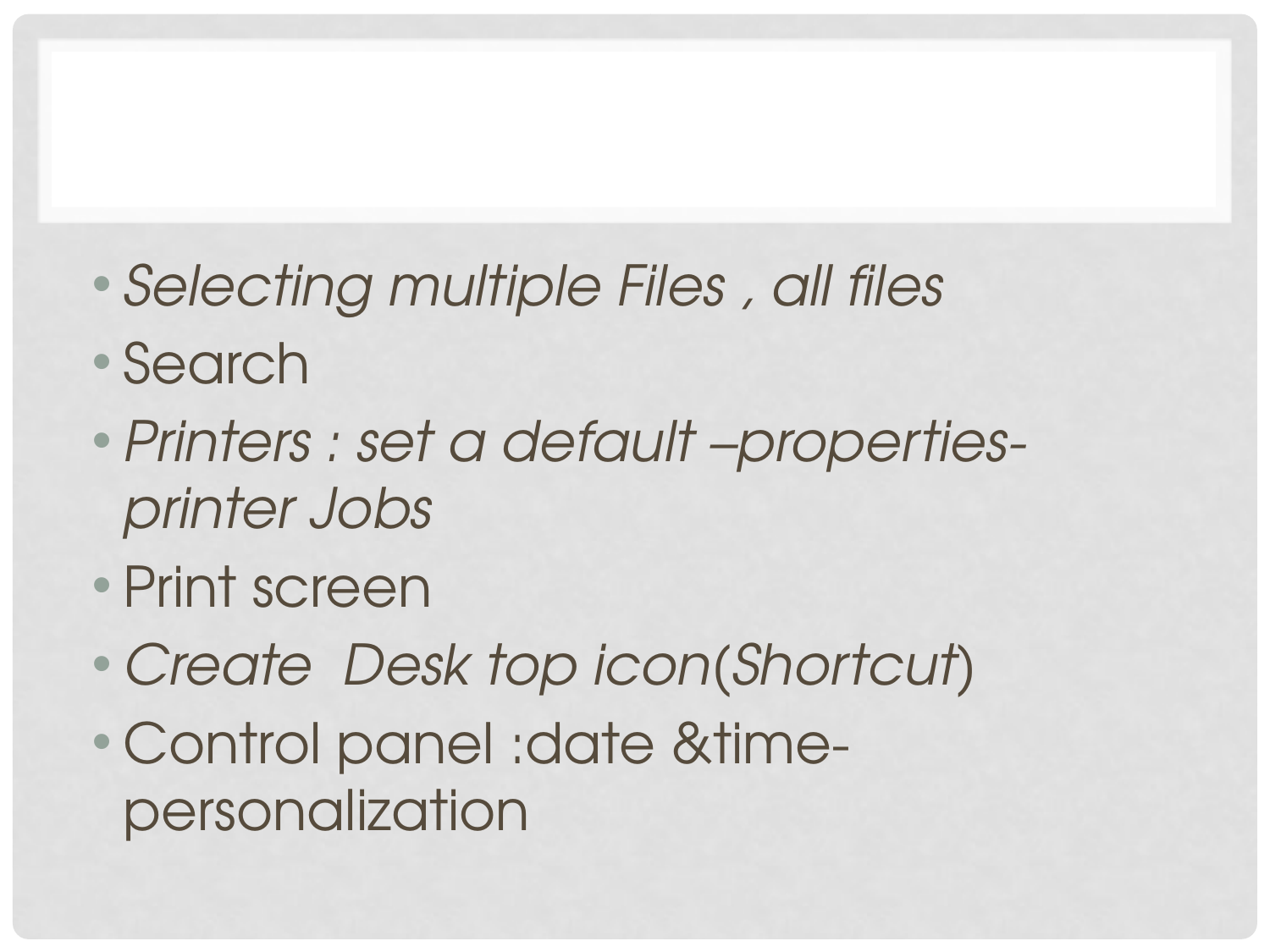

Selecting multiple Files , all files
Search
Printers : set a default –properties- printer Jobs
Print screen
Create  Desk top icon(Shortcut)
Control panel :date &time-personalization